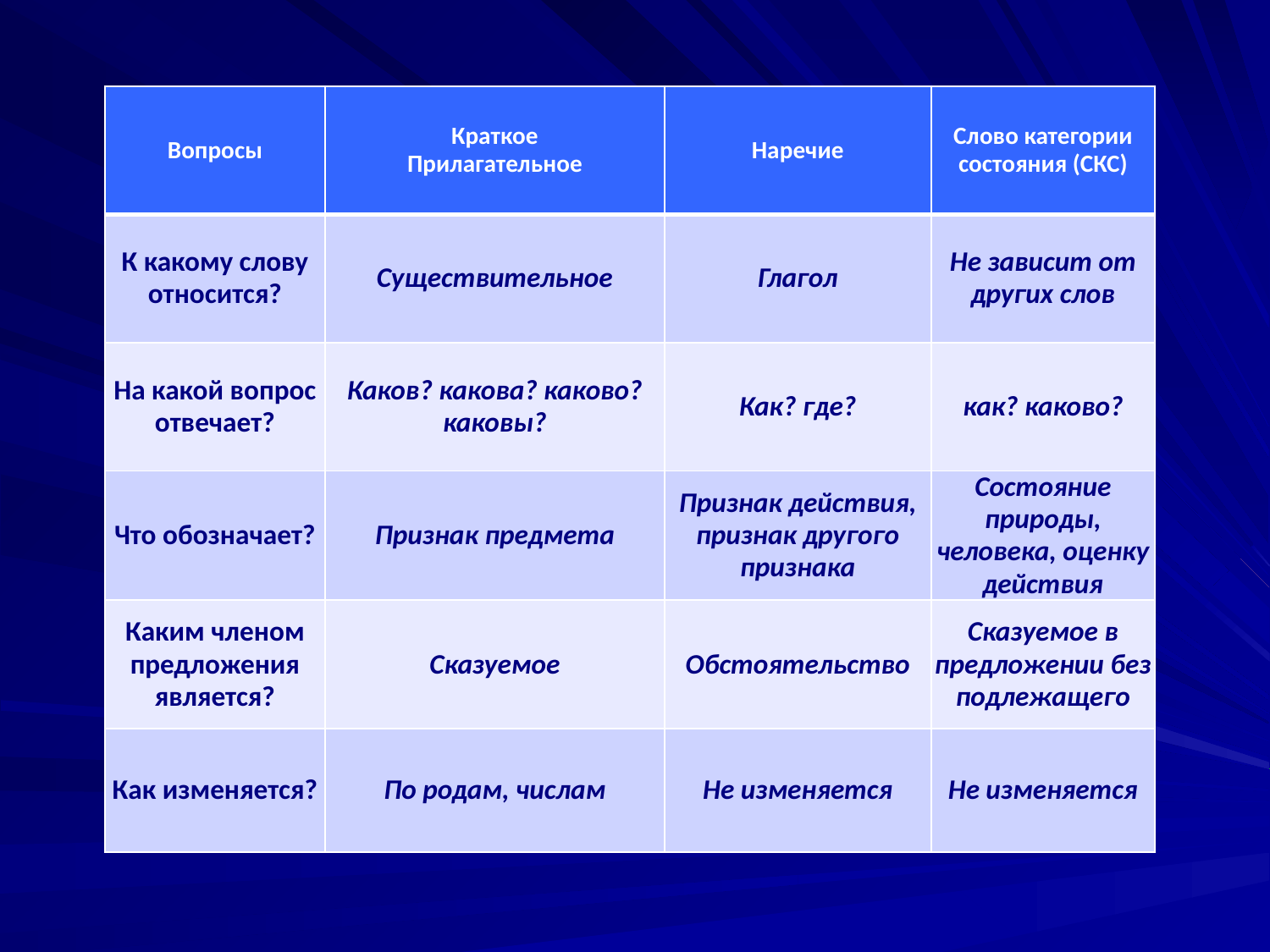

| Вопросы | Краткое Прилагательное | Наречие | Слово категории состояния (СКС) |
| --- | --- | --- | --- |
| К какому слову относится? | Существительное | Глагол | Не зависит от других слов |
| На какой вопрос отвечает? | Каков? какова? каково? каковы? | Как? где? | как? каково? |
| Что обозначает? | Признак предмета | Признак действия, признак другого признака | Состояние природы, человека, оценку действия |
| Каким членом предложения является? | Сказуемое | Обстоятельство | Сказуемое в предложении без подлежащего |
| Как изменяется? | По родам, числам | Не изменяется | Не изменяется |